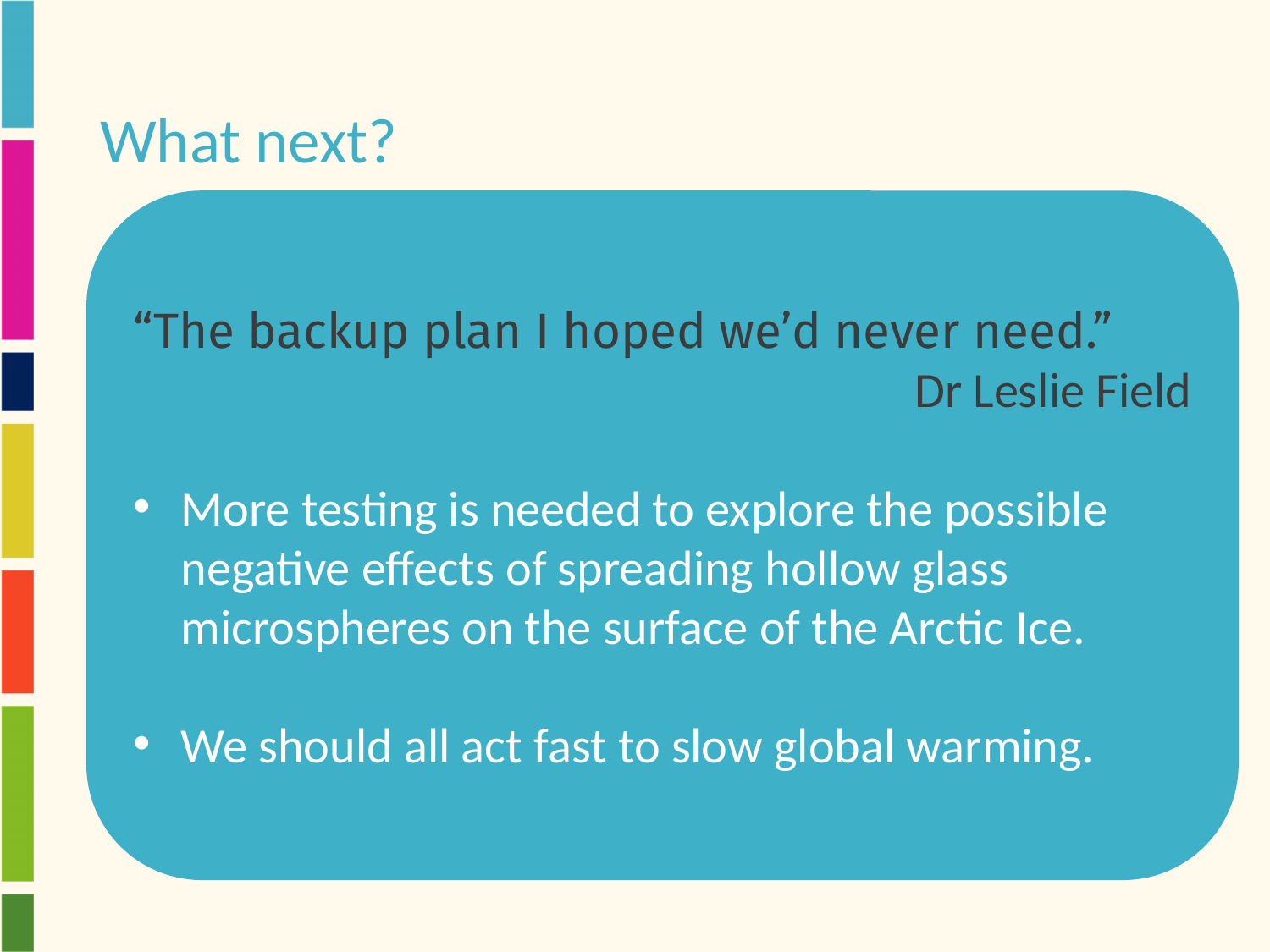

# What next?
“The backup plan I hoped we’d never need.”
Dr Leslie Field

More testing is needed to explore the possible negative effects of spreading hollow glass microspheres on the surface of the Arctic Ice.

We should all act fast to slow global warming.